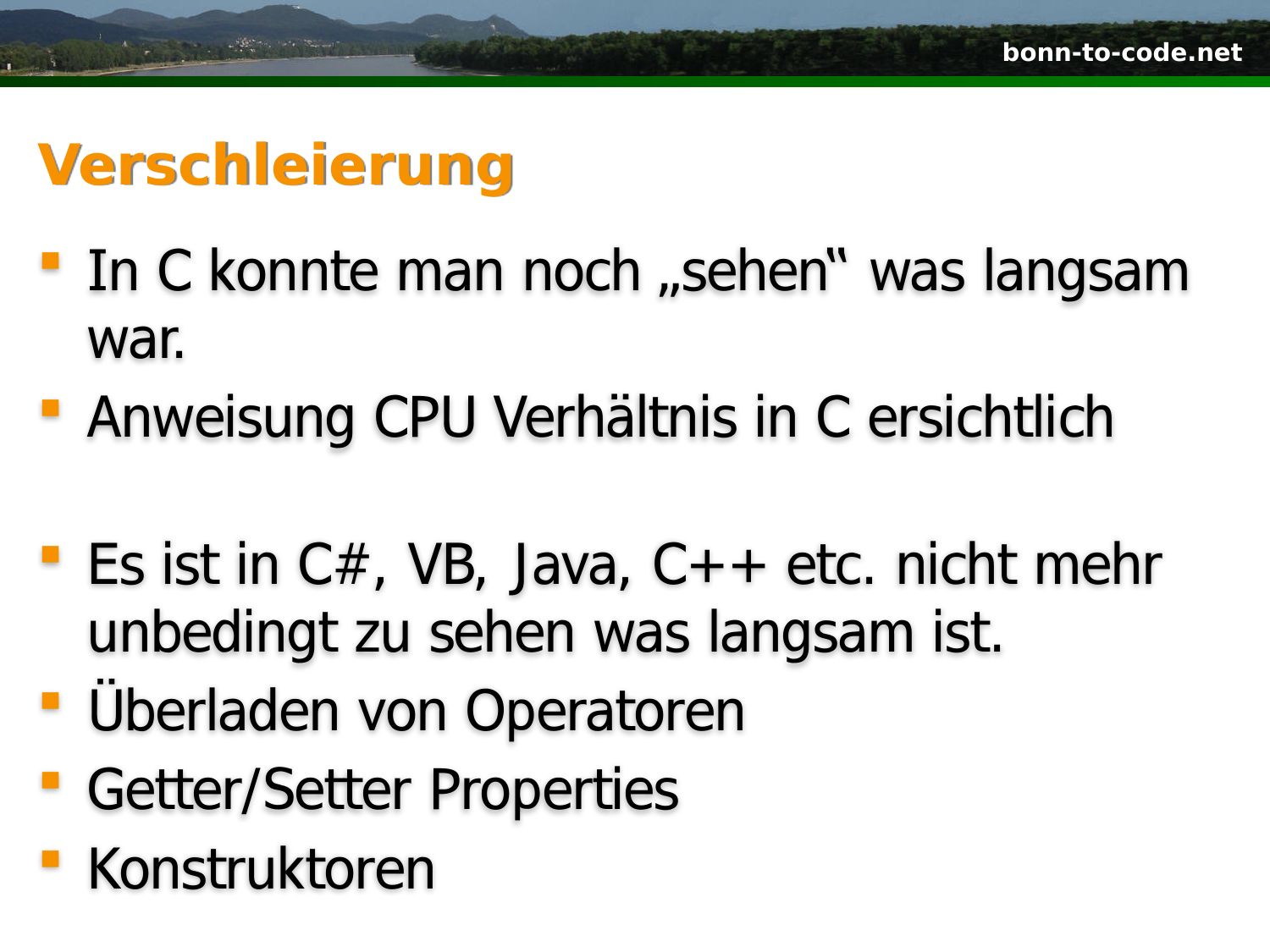

# Verschleierung
In C konnte man noch „sehen“ was langsam war.
Anweisung CPU Verhältnis in C ersichtlich
Es ist in C#, VB, Java, C++ etc. nicht mehr unbedingt zu sehen was langsam ist.
Überladen von Operatoren
Getter/Setter Properties
Konstruktoren